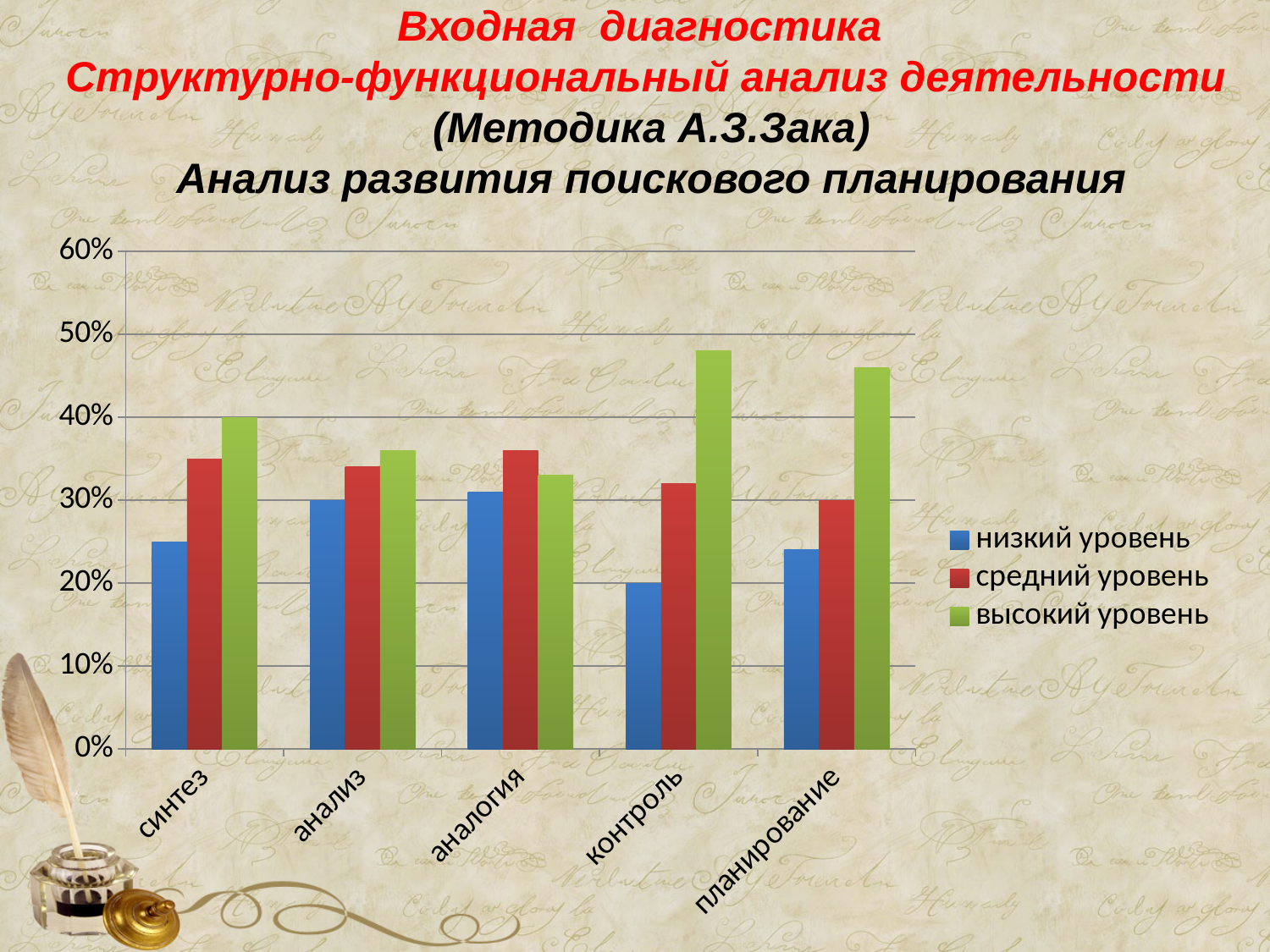

# Входная  диагностика Структурно-функциональный анализ деятельности (Методика А.З.Зака) Анализ развития поискового планирования

### Chart

| Category | низкий уровень | средний уровень | высокий уровень |
|---|---|---|---|
| синтез | 0.25 | 0.35 | 0.4 |
| анализ | 0.3 | 0.34 | 0.36 |
| аналогия | 0.31 | 0.36 | 0.33 |
| контроль | 0.2 | 0.32 | 0.48 |
| планирование | 0.24 | 0.3 | 0.46 |